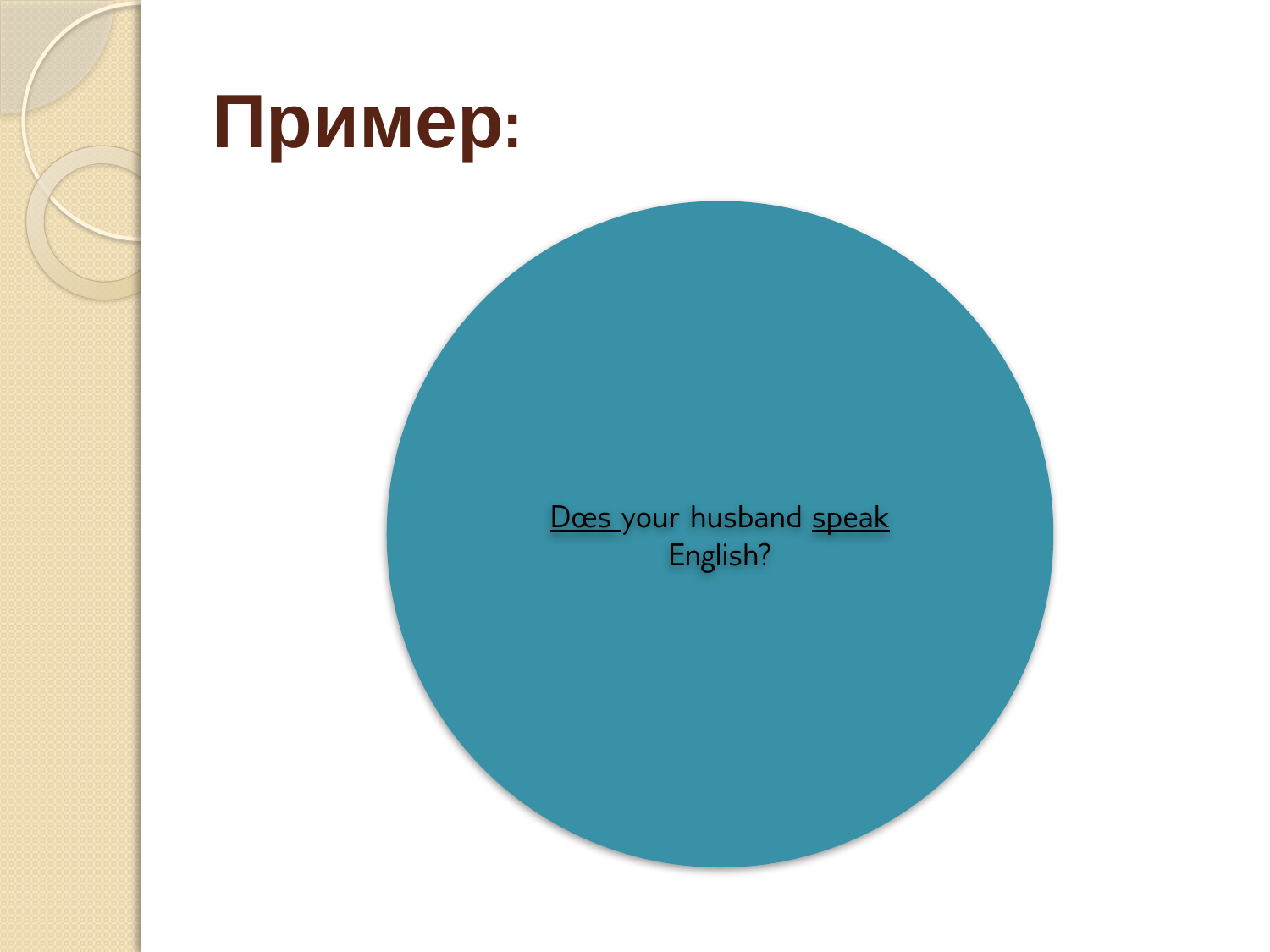

# Пример:
Does your husband speak English?